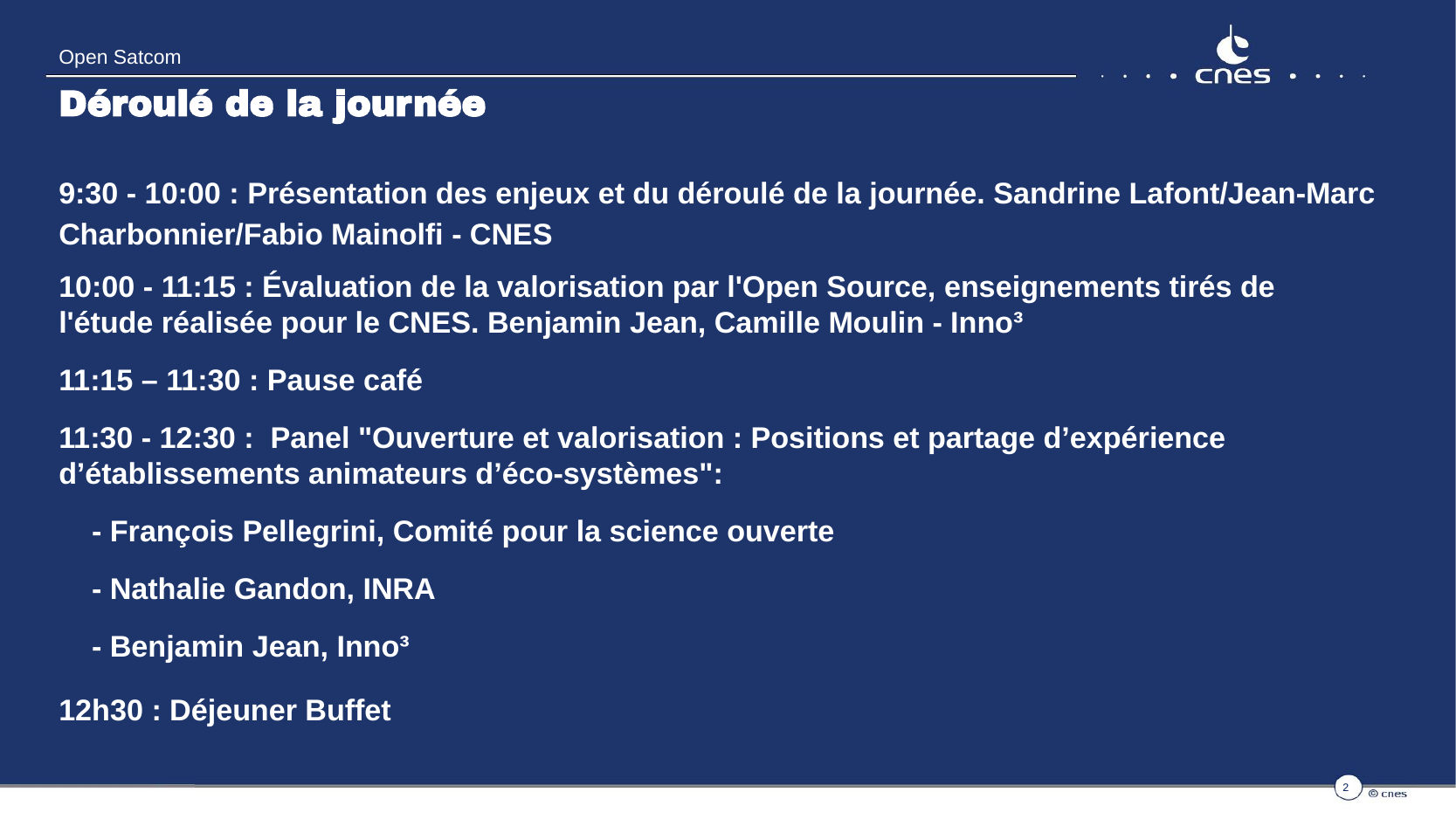

Open Satcom
# Déroulé de la journée

9:30 - 10:00 : Présentation des enjeux et du déroulé de la journée. Sandrine Lafont/Jean-Marc Charbonnier/Fabio Mainolfi - CNES
10:00 - 11:15 : Évaluation de la valorisation par l'Open Source, enseignements tirés de l'étude réalisée pour le CNES. Benjamin Jean, Camille Moulin - Inno³
11:15 – 11:30 : Pause café
11:30 - 12:30 :  Panel "Ouverture et valorisation : Positions et partage d’expérience d’établissements animateurs d’éco-systèmes":
    - François Pellegrini, Comité pour la science ouverte
    - Nathalie Gandon, INRA
    - Benjamin Jean, Inno³
12h30 : Déjeuner Buffet

2